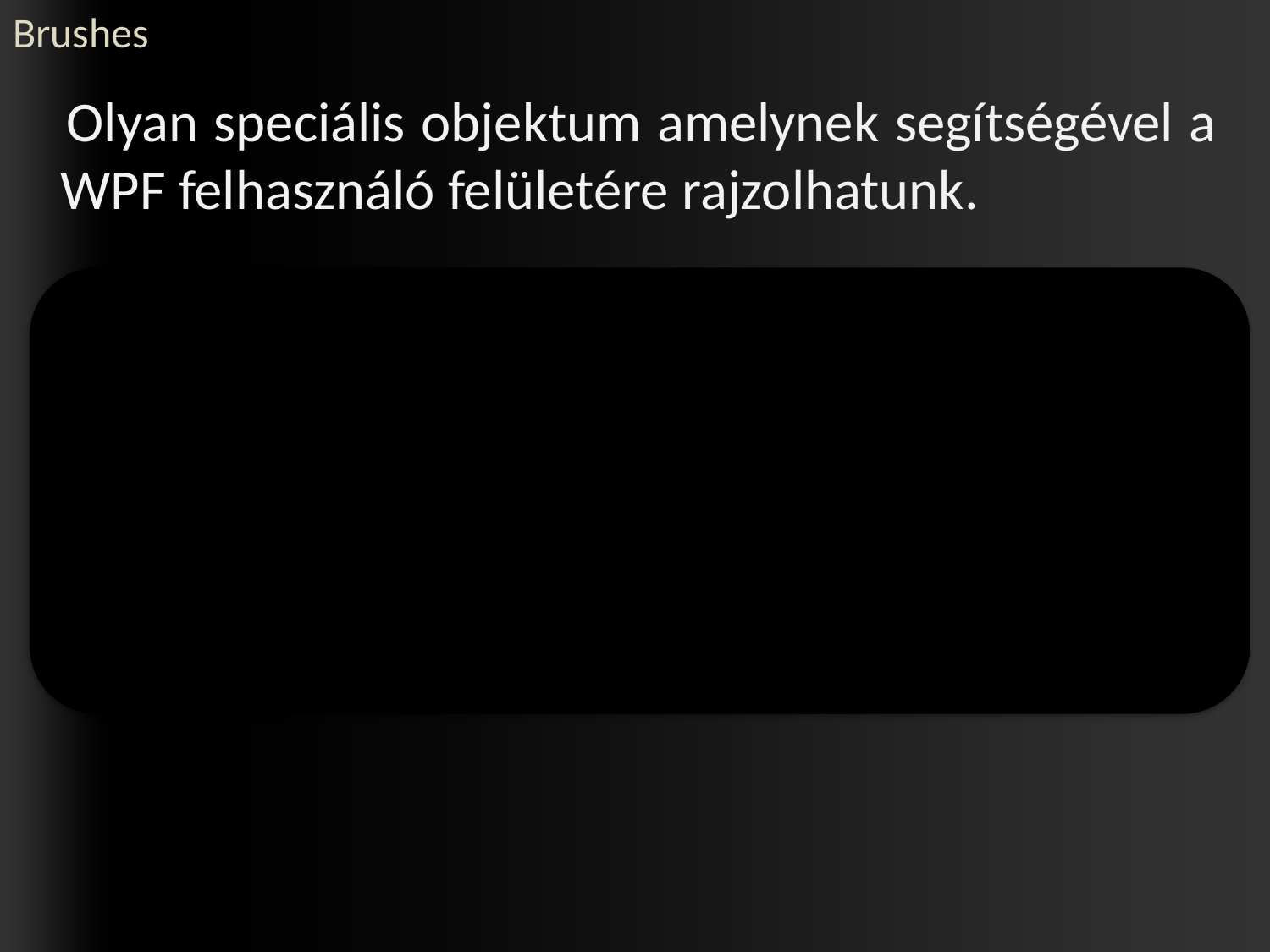

# Brushes
  	Olyan speciális objektum amelynek segítségével a WPF felhasználó felületére rajzolhatunk.

| Brusht használó tulajdonságok |  |
| --- | --- |
| Background | A Control háttér színét állíthatjuk be. |
| BorderBrush | A Control keret színét állíthatjuk be. |
| Fill | A kitöltési színt adhatjuk meg. |
| Foreground | A Control előtér színét adhatjuk meg. (Pl. szöveg szín) |
| OpacityMask | Áttetszőség színét állíthatjuk be. |
| Stroke | Alakzatok sarkait állíthatjuk be. |